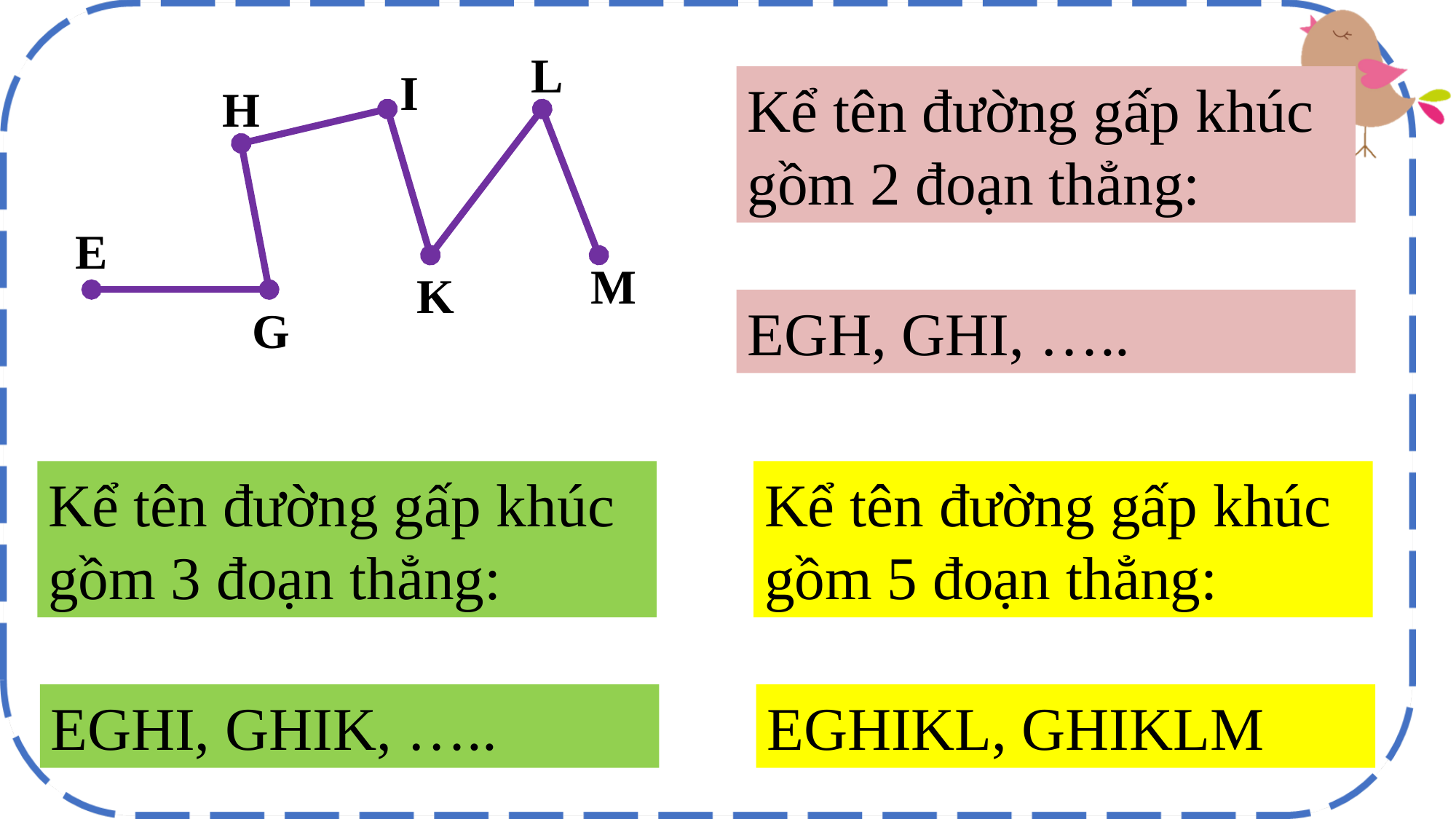

L
I
H
E
M
K
G
Kể tên đường gấp khúc gồm 2 đoạn thẳng:
EGH, GHI, …..
Kể tên đường gấp khúc gồm 3 đoạn thẳng:
Kể tên đường gấp khúc gồm 5 đoạn thẳng:
EGHI, GHIK, …..
EGHIKL, GHIKLM